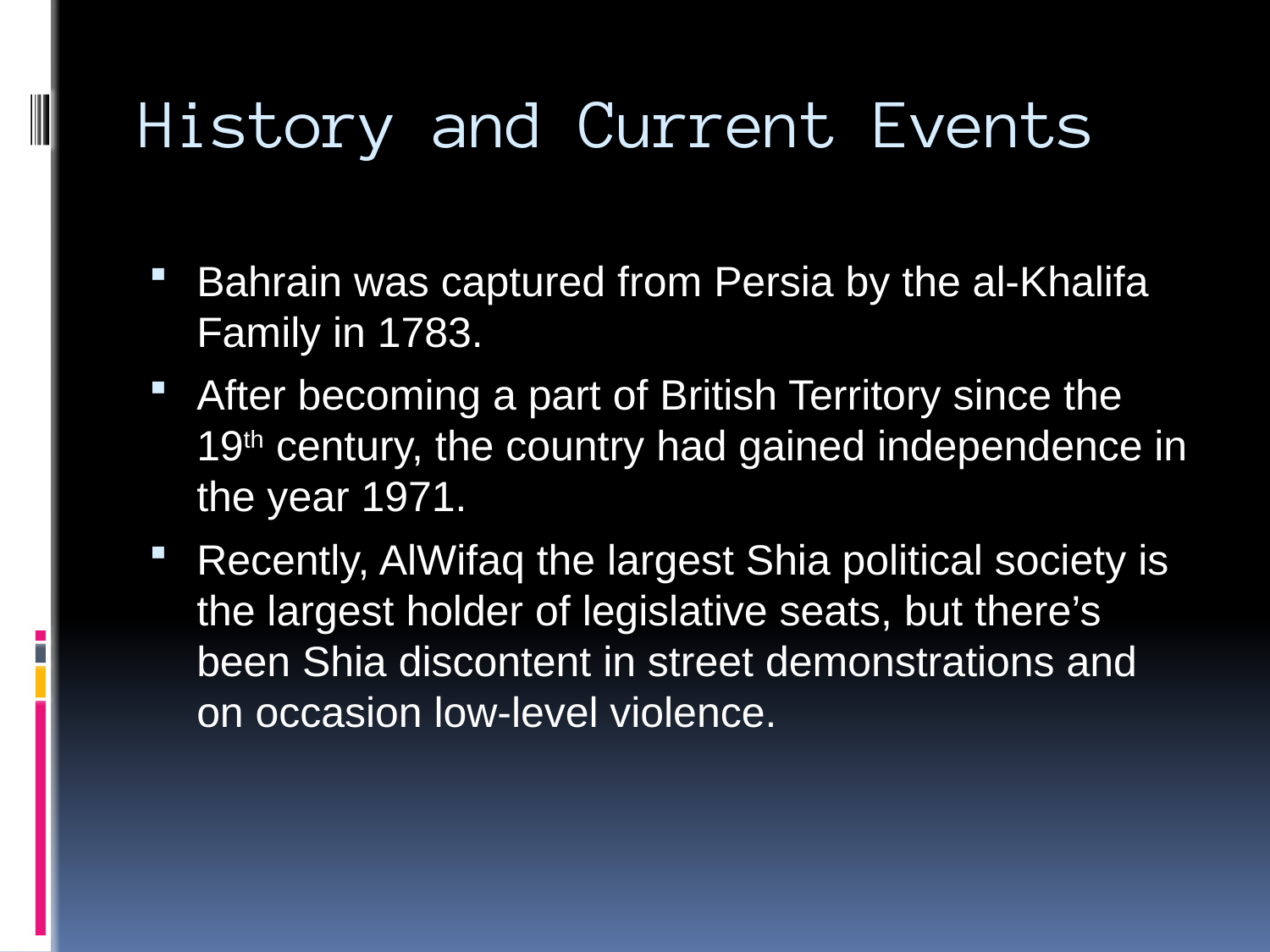

# History and Current Events
Bahrain was captured from Persia by the al-Khalifa Family in 1783.
After becoming a part of British Territory since the 19th century, the country had gained independence in the year 1971.
Recently, AlWifaq the largest Shia political society is the largest holder of legislative seats, but there’s been Shia discontent in street demonstrations and on occasion low-level violence.